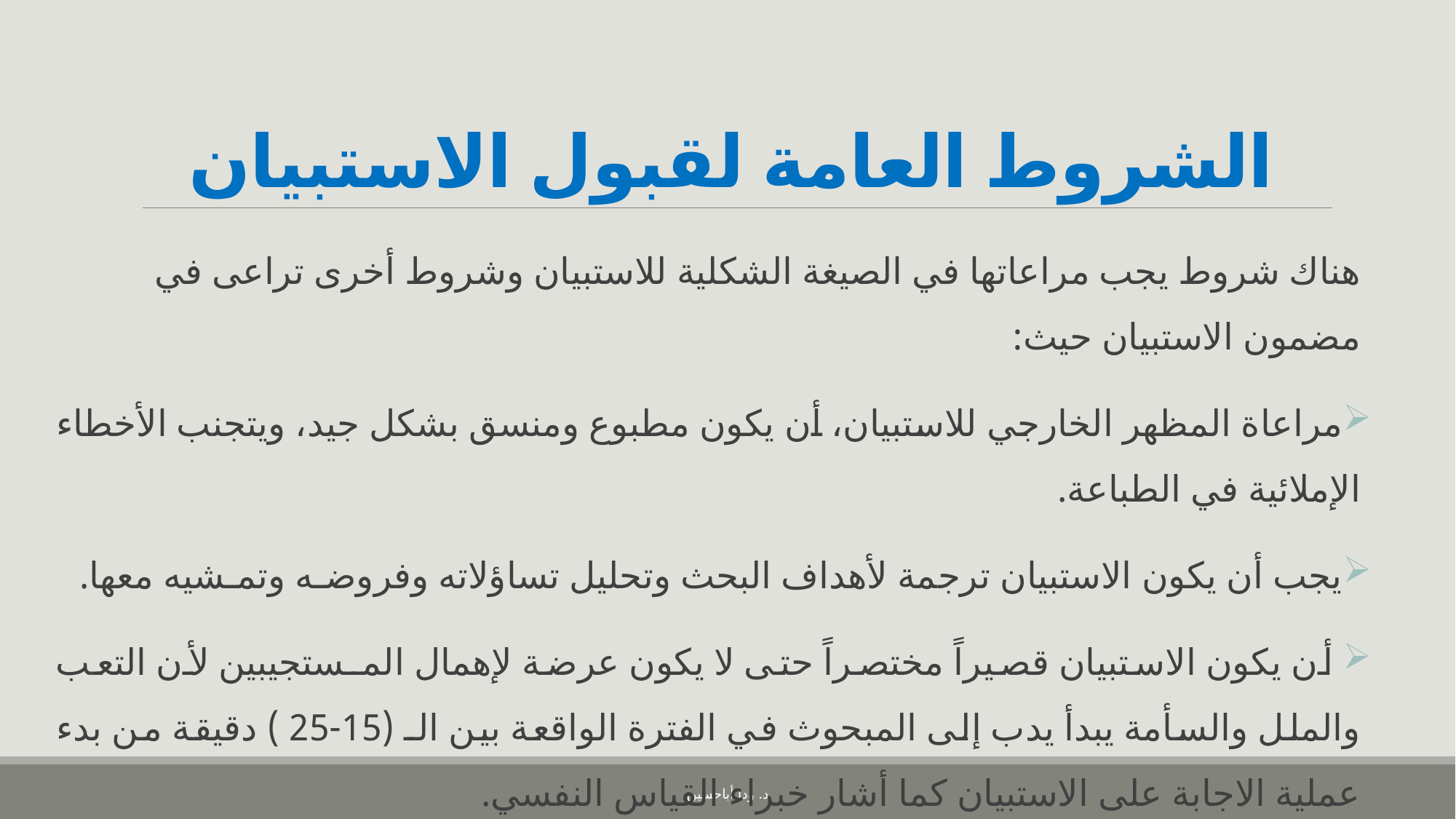

# الشروط العامة لقبول الاستبيان
هناك شروط يجب مراعاتها في الصيغة الشكلية للاستبيان وشروط أخرى تراعى في مضمون الاستبيان حيث:
مراعاة المظهر الخارجي للاستبيان، أن يكون مطبوع ومنسق بشكل جيد، ويتجنب الأخطاء الإملائية في الطباعة.
يجب أن يكون الاستبيان ترجمة لأهداف البحث وتحليل تساؤلاته وفروضـه وتمـشيه معها.
 أن يكون الاستبيان قصيراً مختصراً حتى لا يكون عرضة لإهمال المـستجيبين لأن التعب والملل والسأمة يبدأ يدب إلى المبحوث في الفترة الواقعة بين الـ (15-25 ) دقيقة من بدء عملية الاجابة على الاستبيان كما أشار خبراء القياس النفسي.

د. ودا أباحسين